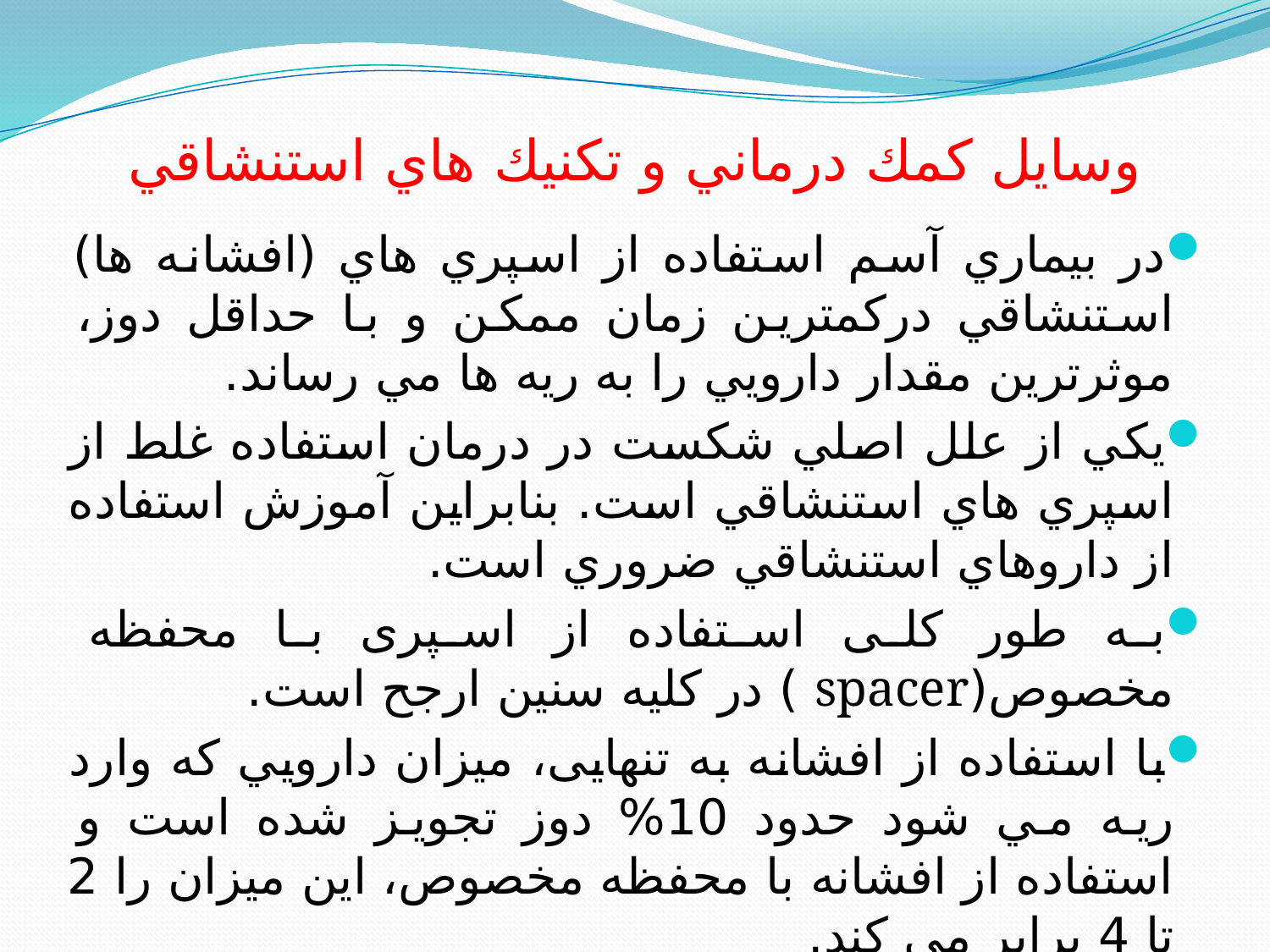

# وسايل كمك درماني و تكنيك هاي استنشاقي
در بيماري آسم استفاده از اسپري هاي (افشانه ها) استنشاقي دركمترين زمان ممكن و با حداقل دوز، موثرترين مقدار دارويي را به ريه ها مي رساند.
يكي از علل اصلي شكست در درمان استفاده غلط از اسپري هاي استنشاقي است. بنابراين آموزش استفاده از داروهاي استنشاقي ضروري است.
به طور کلی استفاده از اسپری با محفظه مخصوص(spacer ) در کليه سنين ارجح است.
با استفاده از افشانه به تنهایی، ميزان دارويي که وارد ريه مي شود حدود 10% دوز تجويز شده است و استفاده از افشانه با محفظه مخصوص، این میزان را 2 تا 4 برابر می كند.